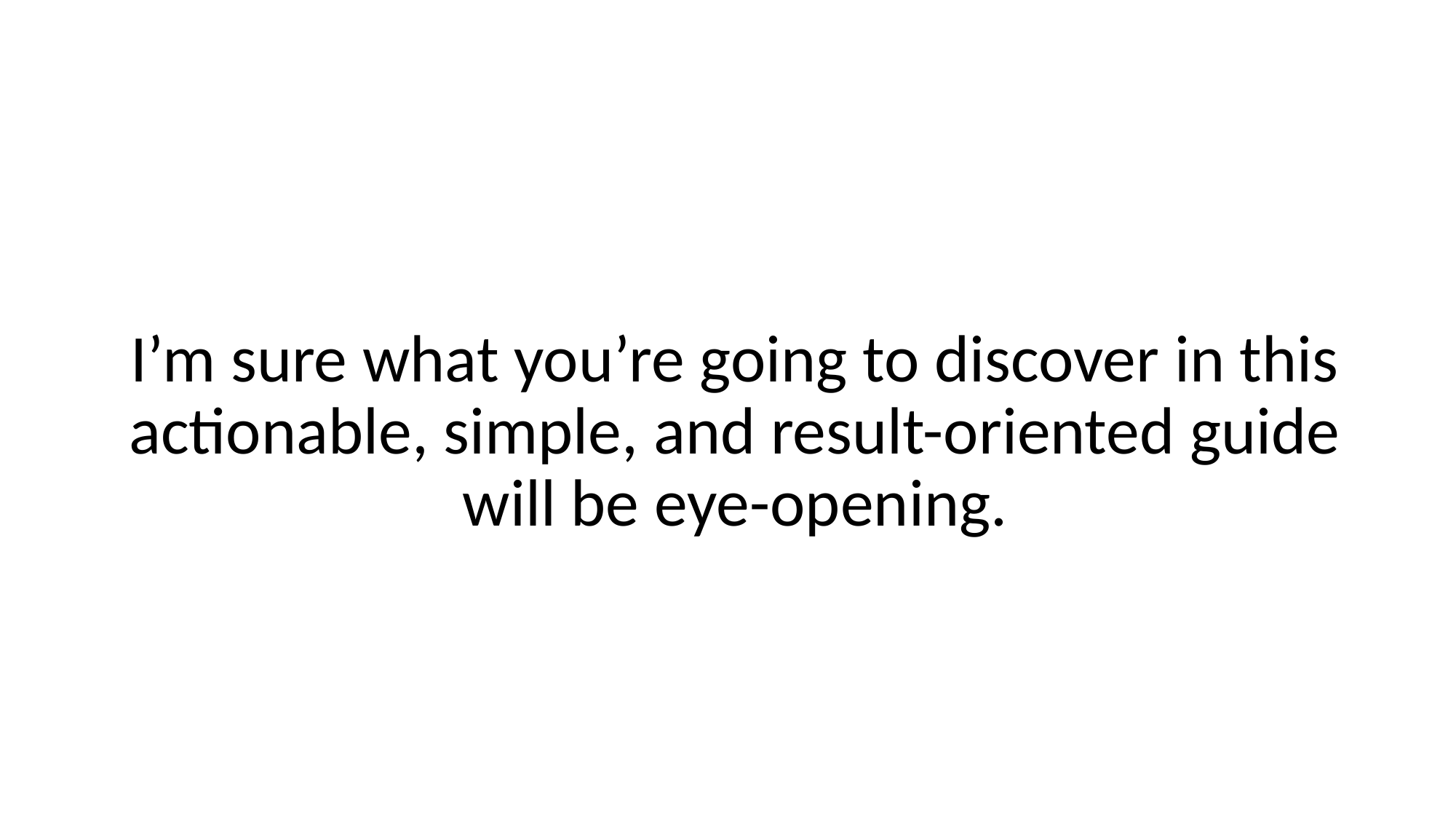

I’m sure what you’re going to discover in this actionable, simple, and result-oriented guide will be eye-opening.